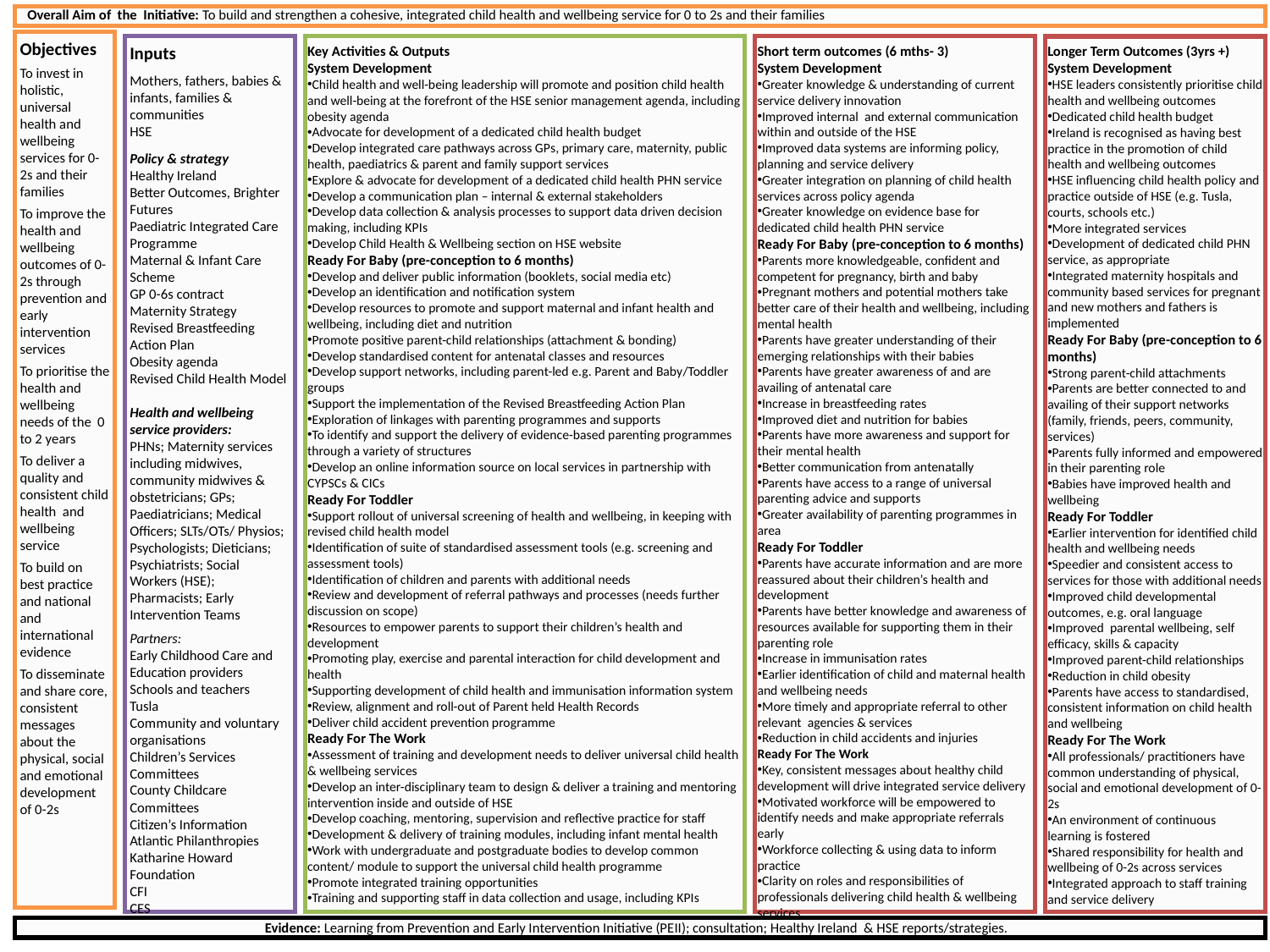

Overall Aim of  the  Initiative: To build and strengthen a cohesive, integrated child health and wellbeing service for 0 to 2s and their families

Objectives
To invest in holistic, universal health and wellbeing services for 0-2s and their families
To improve the health and wellbeing outcomes of 0-2s through prevention and early intervention services
To prioritise the health and wellbeing needs of the  0 to 2 years
To deliver a quality and consistent child health  and wellbeing service
To build on best practice and national and international evidence
To disseminate and share core, consistent messages about the physical, social and emotional development of 0-2s

Inputs

Mothers, fathers, babies & infants, families & communities
HSE
Policy & strategy
Healthy Ireland
Better Outcomes, Brighter Futures
Paediatric Integrated Care Programme
Maternal & Infant Care Scheme
GP 0-6s contract
Maternity Strategy
Revised Breastfeeding Action Plan
Obesity agenda
Revised Child Health Model

Health and wellbeing service providers:
PHNs; Maternity services including midwives, community midwives & obstetricians; GPs; Paediatricians; Medical Officers; SLTs/OTs/ Physios; Psychologists; Dieticians; Psychiatrists; Social Workers (HSE); Pharmacists; Early Intervention Teams

Partners:
Early Childhood Care and Education providers
Schools and teachers
Tusla
Community and voluntary organisations
Children’s Services Committees
County Childcare Committees
Citizen’s Information
Atlantic Philanthropies
Katharine Howard Foundation
CFI
CES

Key Activities & Outputs
System Development
Child health and well-being leadership will promote and position child health and well-being at the forefront of the HSE senior management agenda, including obesity agenda
Advocate for development of a dedicated child health budget
Develop integrated care pathways across GPs, primary care, maternity, public health, paediatrics & parent and family support services
Explore & advocate for development of a dedicated child health PHN service
Develop a communication plan – internal & external stakeholders
Develop data collection & analysis processes to support data driven decision making, including KPIs
Develop Child Health & Wellbeing section on HSE website
Ready For Baby (pre-conception to 6 months)
Develop and deliver public information (booklets, social media etc)
Develop an identification and notification system
Develop resources to promote and support maternal and infant health and wellbeing, including diet and nutrition
Promote positive parent-child relationships (attachment & bonding)
Develop standardised content for antenatal classes and resources
Develop support networks, including parent-led e.g. Parent and Baby/Toddler groups
Support the implementation of the Revised Breastfeeding Action Plan
Exploration of linkages with parenting programmes and supports
To identify and support the delivery of evidence-based parenting programmes through a variety of structures
Develop an online information source on local services in partnership with CYPSCs & CICs
Ready For Toddler
Support rollout of universal screening of health and wellbeing, in keeping with revised child health model
Identification of suite of standardised assessment tools (e.g. screening and assessment tools)
Identification of children and parents with additional needs
Review and development of referral pathways and processes (needs further discussion on scope)
Resources to empower parents to support their children’s health and development
Promoting play, exercise and parental interaction for child development and health
Supporting development of child health and immunisation information system
Review, alignment and roll-out of Parent held Health Records
Deliver child accident prevention programme
Ready For The Work
Assessment of training and development needs to deliver universal child health & wellbeing services
Develop an inter-disciplinary team to design & deliver a training and mentoring intervention inside and outside of HSE
Develop coaching, mentoring, supervision and reflective practice for staff
Development & delivery of training modules, including infant mental health
Work with undergraduate and postgraduate bodies to develop common content/ module to support the universal child health programme
Promote integrated training opportunities
Training and supporting staff in data collection and usage, including KPIs

Short term outcomes (6 mths- 3)
System Development
Greater knowledge & understanding of current service delivery innovation
Improved internal  and external communication within and outside of the HSE
Improved data systems are informing policy, planning and service delivery
Greater integration on planning of child health services across policy agenda
Greater knowledge on evidence base for dedicated child health PHN service
Ready For Baby (pre-conception to 6 months)
Parents more knowledgeable, confident and competent for pregnancy, birth and baby
Pregnant mothers and potential mothers take better care of their health and wellbeing, including mental health
Parents have greater understanding of their emerging relationships with their babies
Parents have greater awareness of and are availing of antenatal care
Increase in breastfeeding rates
Improved diet and nutrition for babies
Parents have more awareness and support for their mental health
Better communication from antenatally
Parents have access to a range of universal parenting advice and supports
Greater availability of parenting programmes in area
Ready For Toddler
Parents have accurate information and are more reassured about their children’s health and development
Parents have better knowledge and awareness of resources available for supporting them in their parenting role
Increase in immunisation rates
Earlier identification of child and maternal health and wellbeing needs
More timely and appropriate referral to other relevant  agencies & services
Reduction in child accidents and injuries
Ready For The Work
Key, consistent messages about healthy child development will drive integrated service delivery
Motivated workforce will be empowered to identify needs and make appropriate referrals early
Workforce collecting & using data to inform practice
Clarity on roles and responsibilities of professionals delivering child health & wellbeing services

Longer Term Outcomes (3yrs +)
System Development
HSE leaders consistently prioritise child health and wellbeing outcomes
Dedicated child health budget
Ireland is recognised as having best practice in the promotion of child health and wellbeing outcomes
HSE influencing child health policy and practice outside of HSE (e.g. Tusla, courts, schools etc.)
More integrated services
Development of dedicated child PHN service, as appropriate
Integrated maternity hospitals and community based services for pregnant and new mothers and fathers is implemented
Ready For Baby (pre-conception to 6 months)
Strong parent-child attachments
Parents are better connected to and availing of their support networks (family, friends, peers, community, services)
Parents fully informed and empowered in their parenting role
Babies have improved health and wellbeing
Ready For Toddler
Earlier intervention for identified child health and wellbeing needs
Speedier and consistent access to services for those with additional needs
Improved child developmental outcomes, e.g. oral language
Improved  parental wellbeing, self efficacy, skills & capacity
Improved parent-child relationships
Reduction in child obesity
Parents have access to standardised, consistent information on child health and wellbeing
Ready For The Work
All professionals/ practitioners have common understanding of physical, social and emotional development of 0-2s
An environment of continuous learning is fostered
Shared responsibility for health and wellbeing of 0-2s across services
Integrated approach to staff training and service delivery

Evidence: Learning from Prevention and Early Intervention Initiative (PEII); consultation; Healthy Ireland  & HSE reports/strategies.